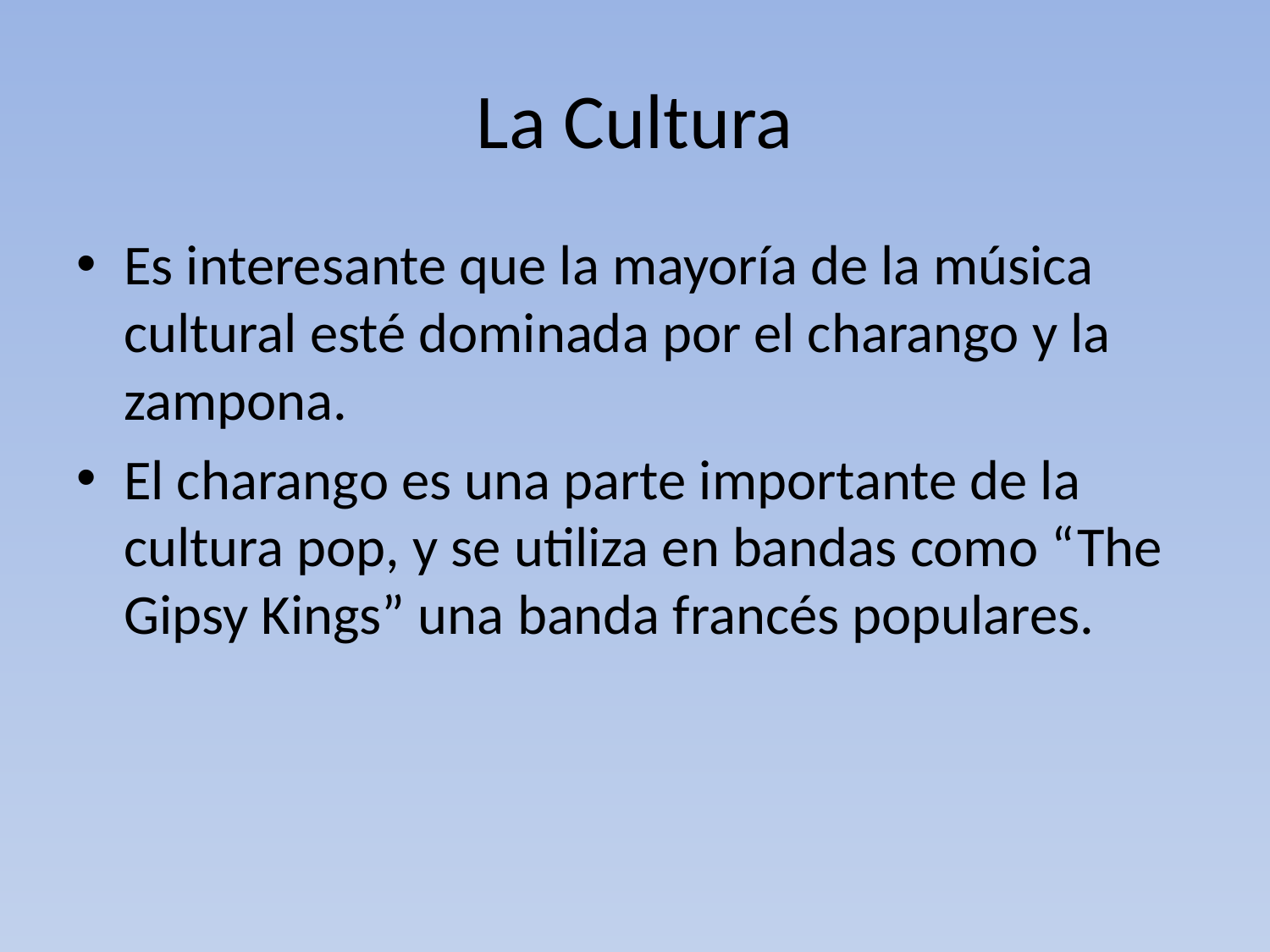

# La Cultura
Es interesante que la mayoría de la música cultural esté dominada por el charango y la zampona.
El charango es una parte importante de la cultura pop, y se utiliza en bandas como “The Gipsy Kings” una banda francés populares.